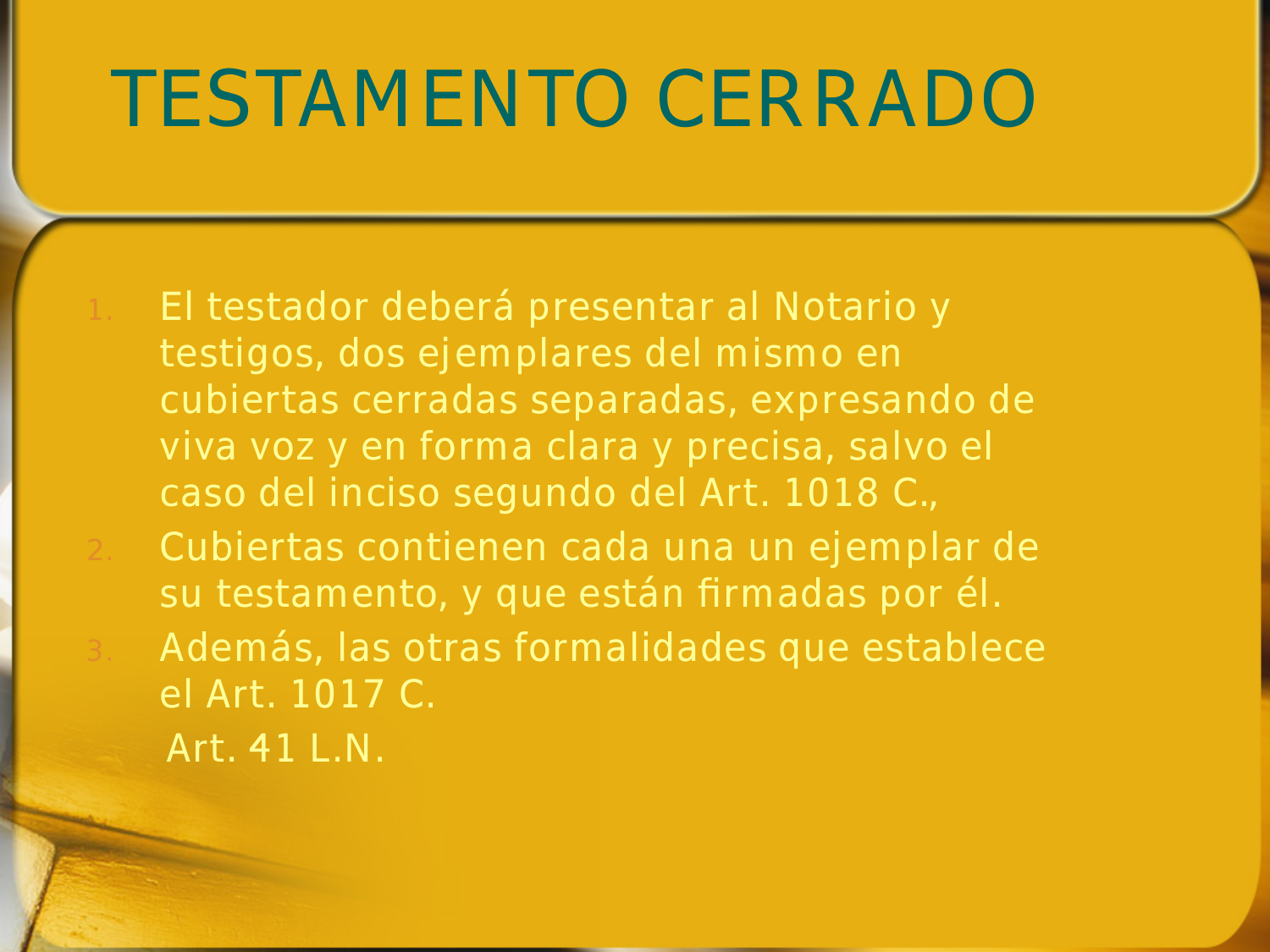

# TESTAMENTO CERRADO
El testador deberá presentar al Notario y testigos, dos ejemplares del mismo en cubiertas cerradas separadas, expresando de viva voz y en forma clara y precisa, salvo el caso del inciso segundo del Art. 1018 C.,
Cubiertas contienen cada una un ejemplar de su testamento, y que están firmadas por él.
Además, las otras formalidades que establece el Art. 1017 C.
       Art. 41 L.N.